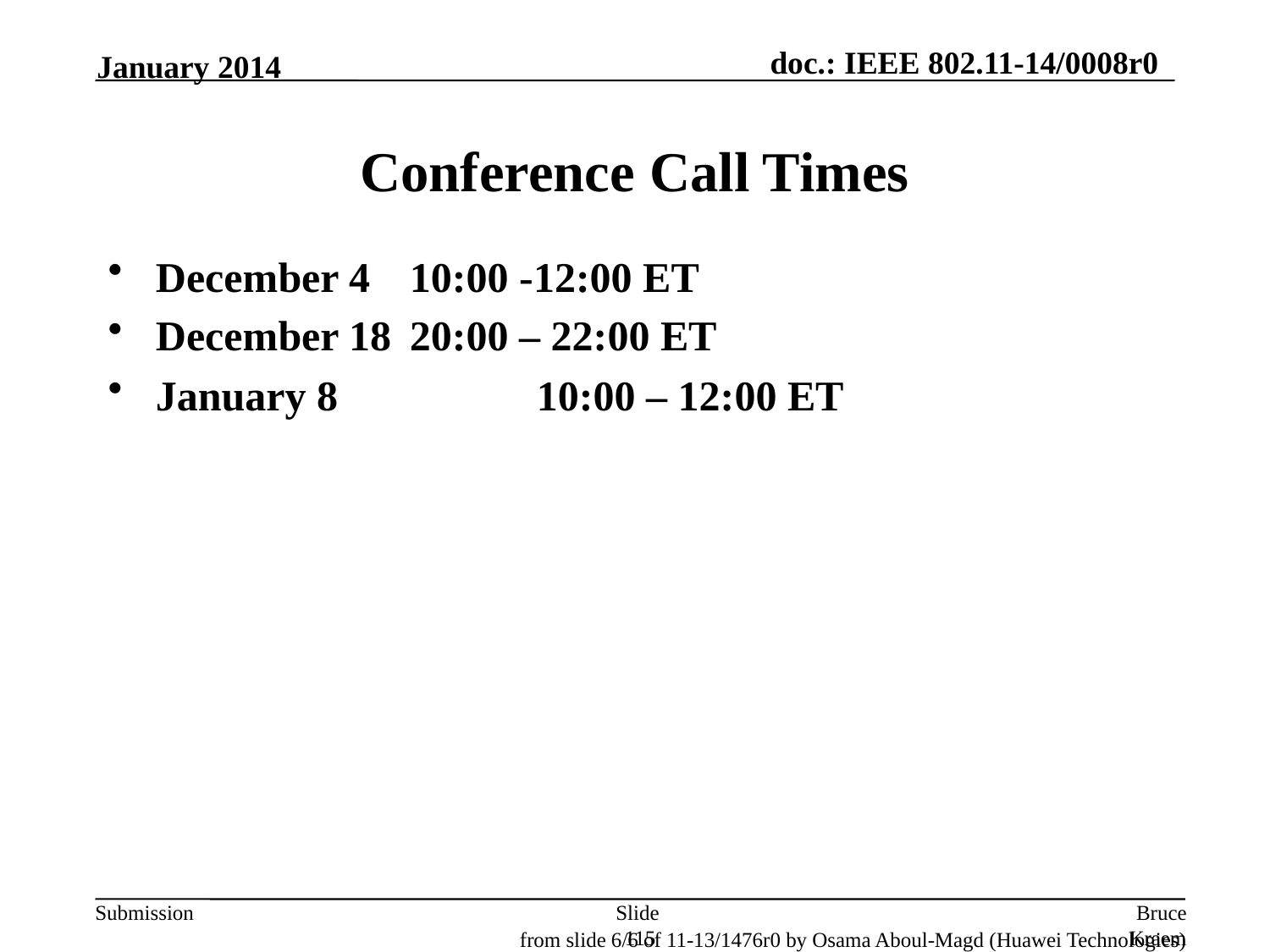

January 2014
# Conference Call Times
December 4	10:00 -12:00 ET
December 18	20:00 – 22:00 ET
January 8		10:00 – 12:00 ET
Slide 115
Bruce Kraemer, Marvell
from slide 6/6 of 11-13/1476r0 by Osama Aboul-Magd (Huawei Technologies)